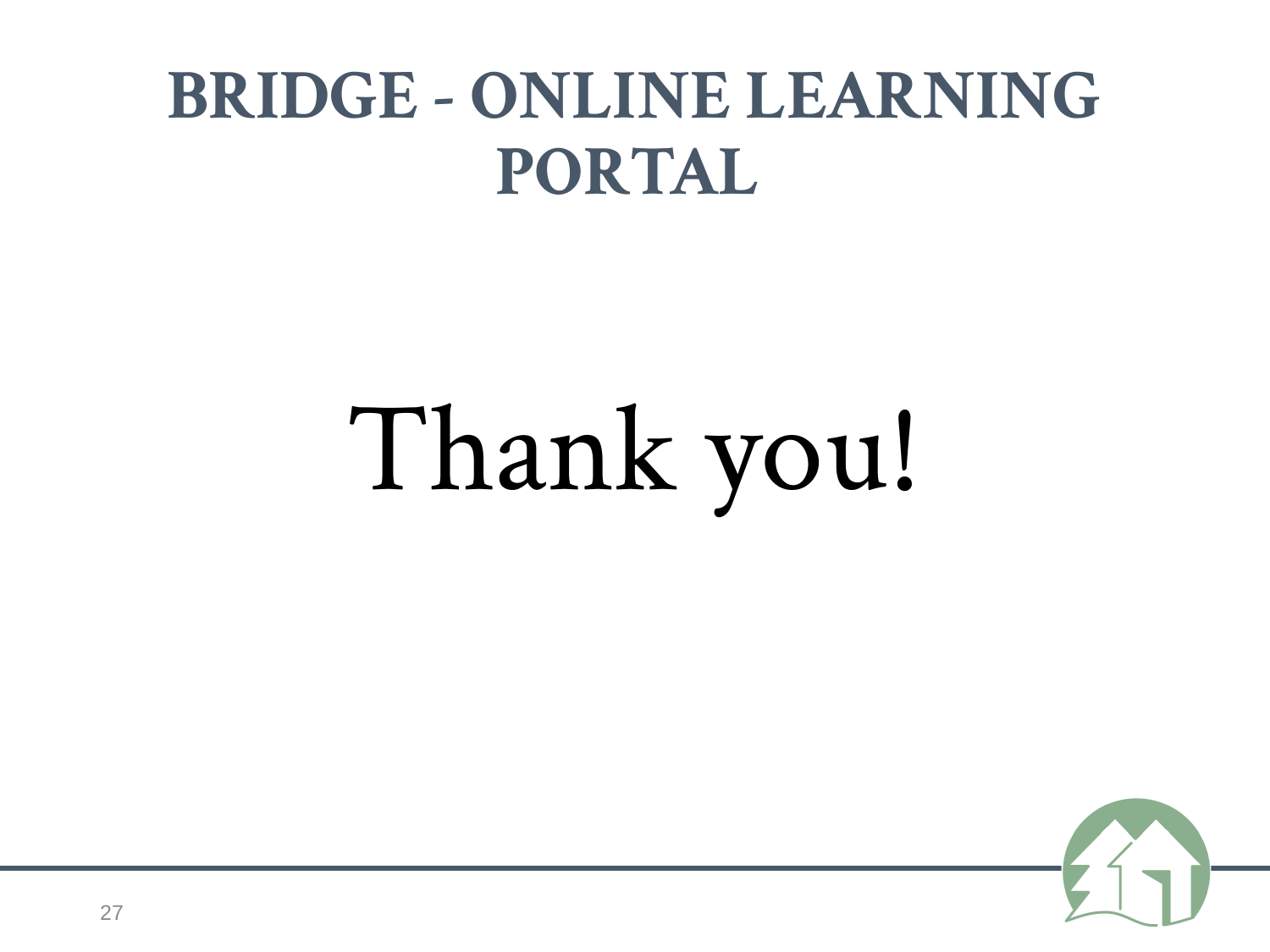

# BRIDGE - ONLINE LEARNING PORTAL
Thank you!

27